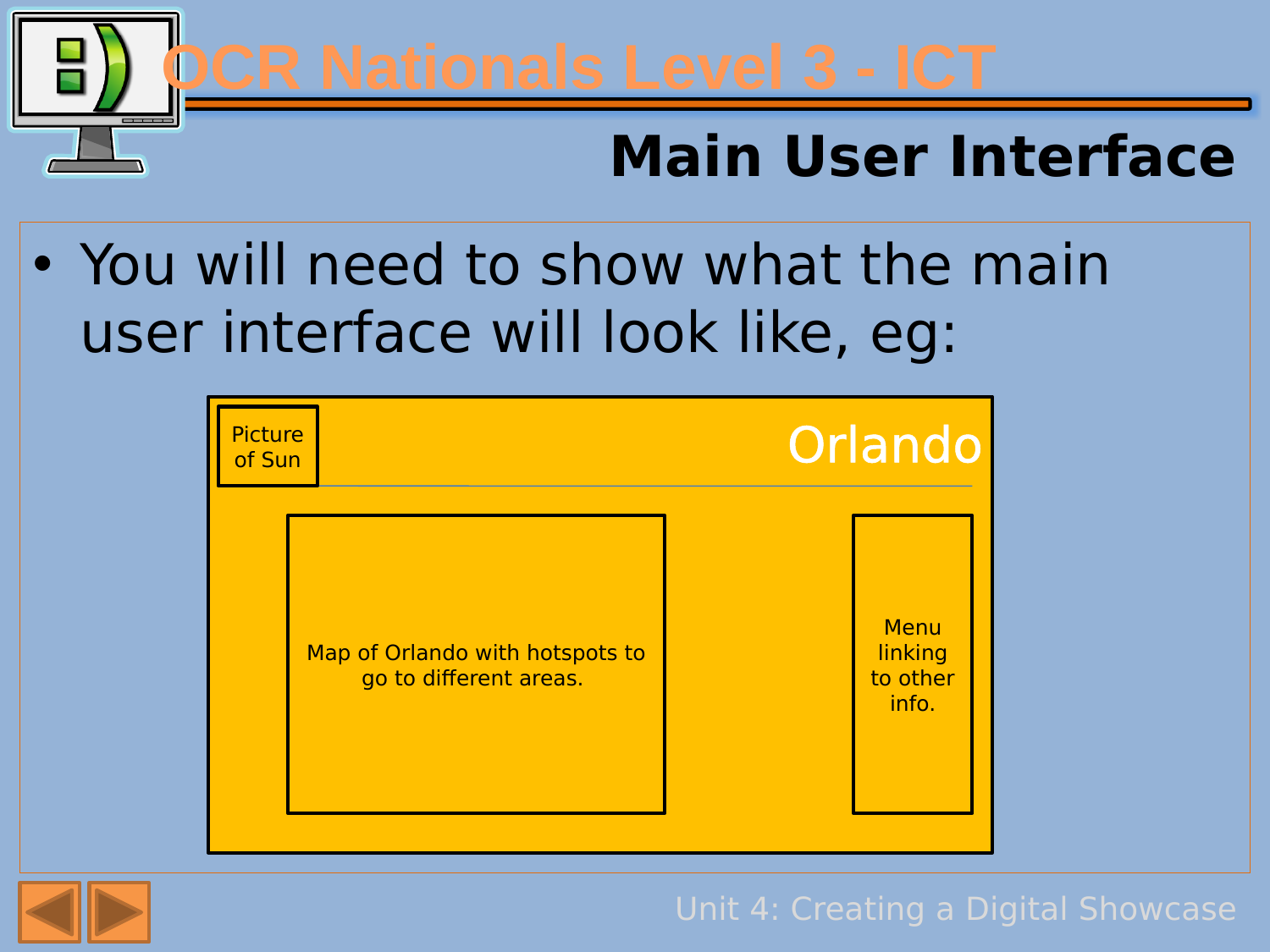

# Main User Interface
You will need to show what the main user interface will look like, eg:

Picture of Sun
Orlando
Map of Orlando with hotspots to go to different areas.
Menu linking to other info.